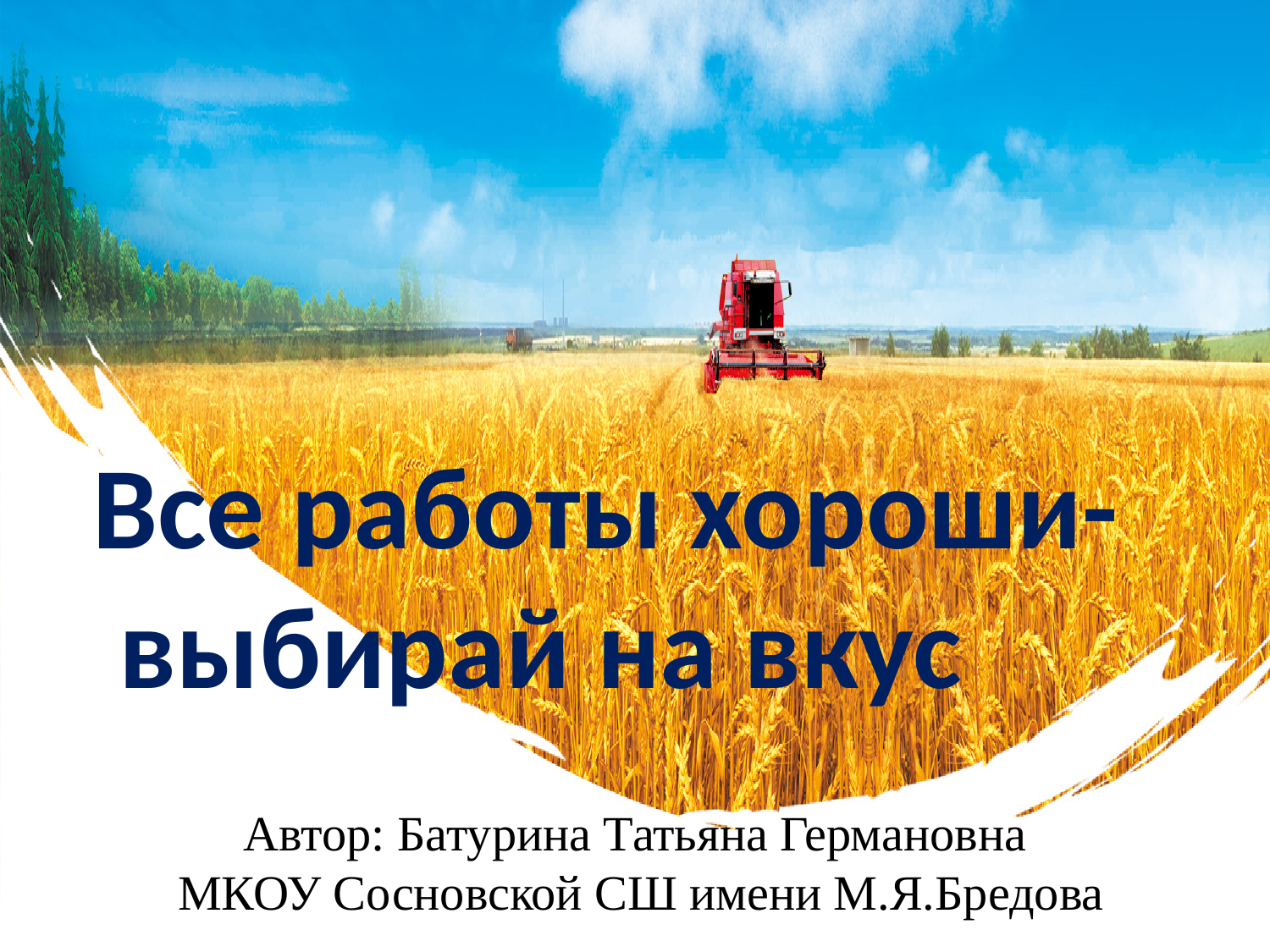

Все работы хороши-
 выбирай на вкус

# Автор: Батурина Татьяна Германовна МКОУ Сосновской СШ имени М.Я.Бредова